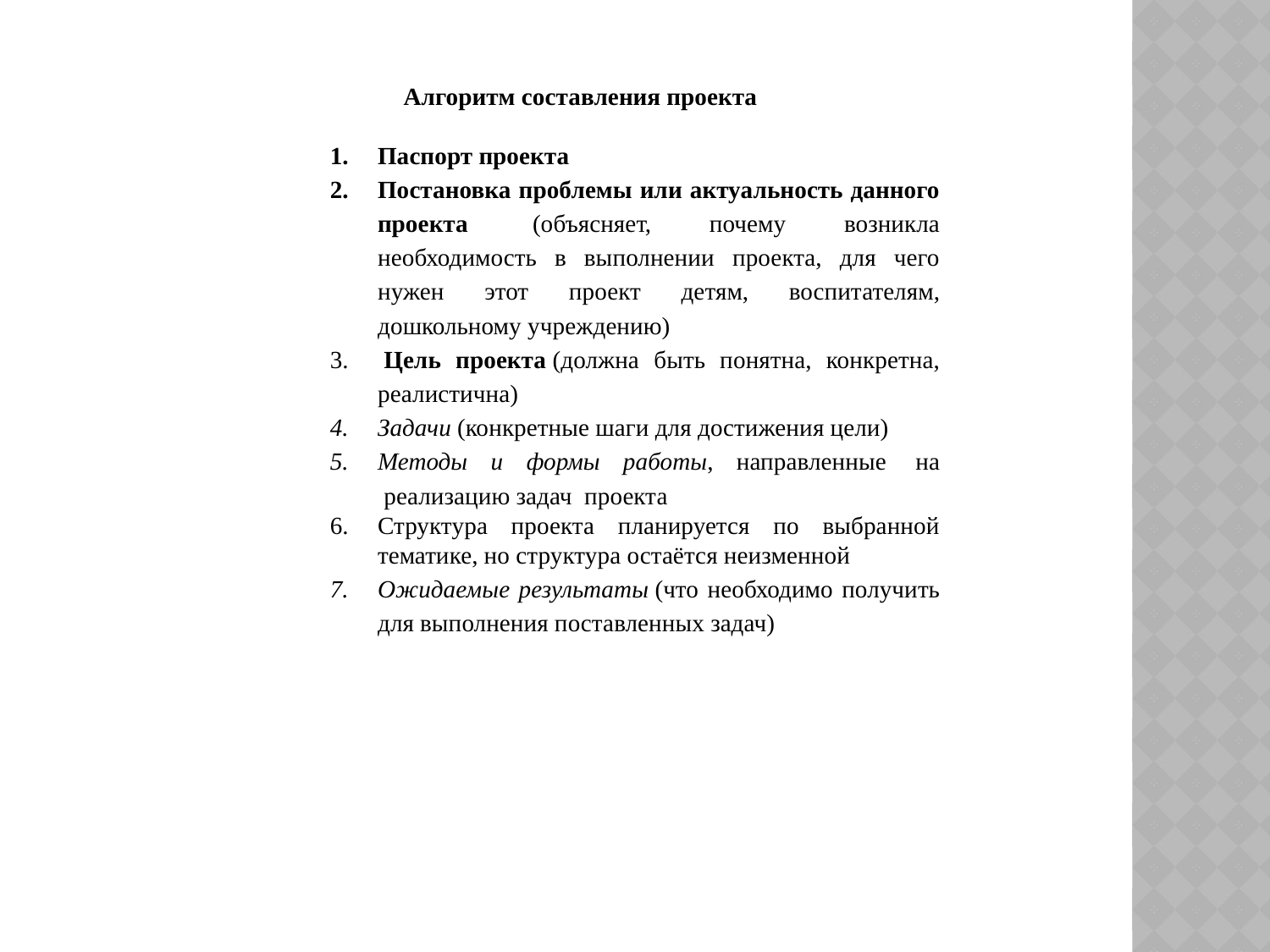

Алгоритм составления проекта

Паспорт проекта
Постановка проблемы или актуальность данного проекта  (объясняет, почему возникла необходимость в выполнении проекта, для чего нужен этот проект детям, воспитателям, дошкольному учреждению)
 Цель проекта (должна быть понятна, конкретна, реалистична)
Задачи (конкретные шаги для достижения цели)
Методы и формы работы, направленные  на  реализацию задач  проекта
Структура проекта планируется по выбранной тематике, но структура остаётся неизменной
Ожидаемые результаты (что необходимо получить для выполнения поставленных задач)